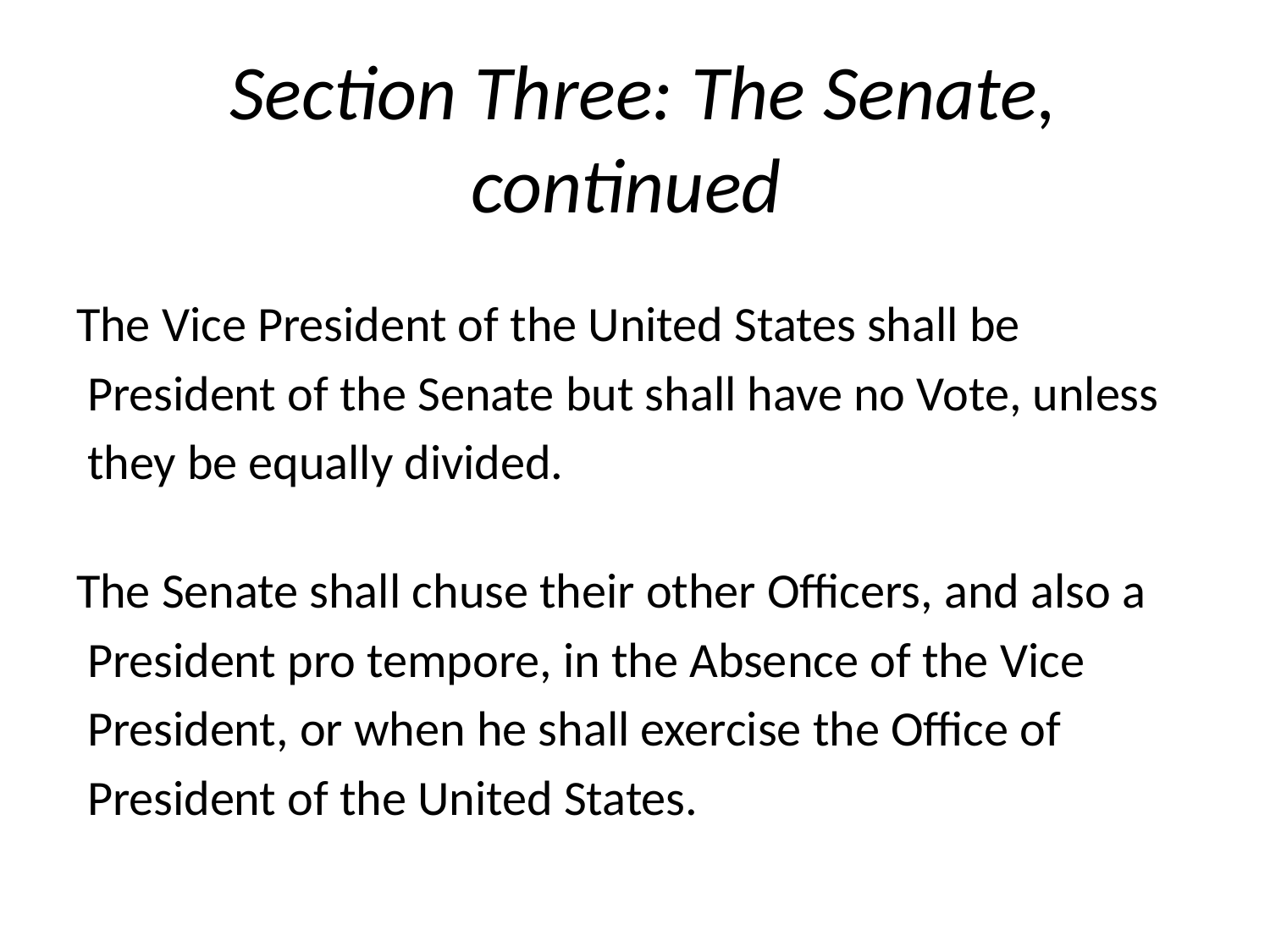

# Section Three: The Senate, continued
The Vice President of the United States shall be
 President of the Senate but shall have no Vote, unless
 they be equally divided.
The Senate shall chuse their other Officers, and also a
 President pro tempore, in the Absence of the Vice
 President, or when he shall exercise the Office of
 President of the United States.